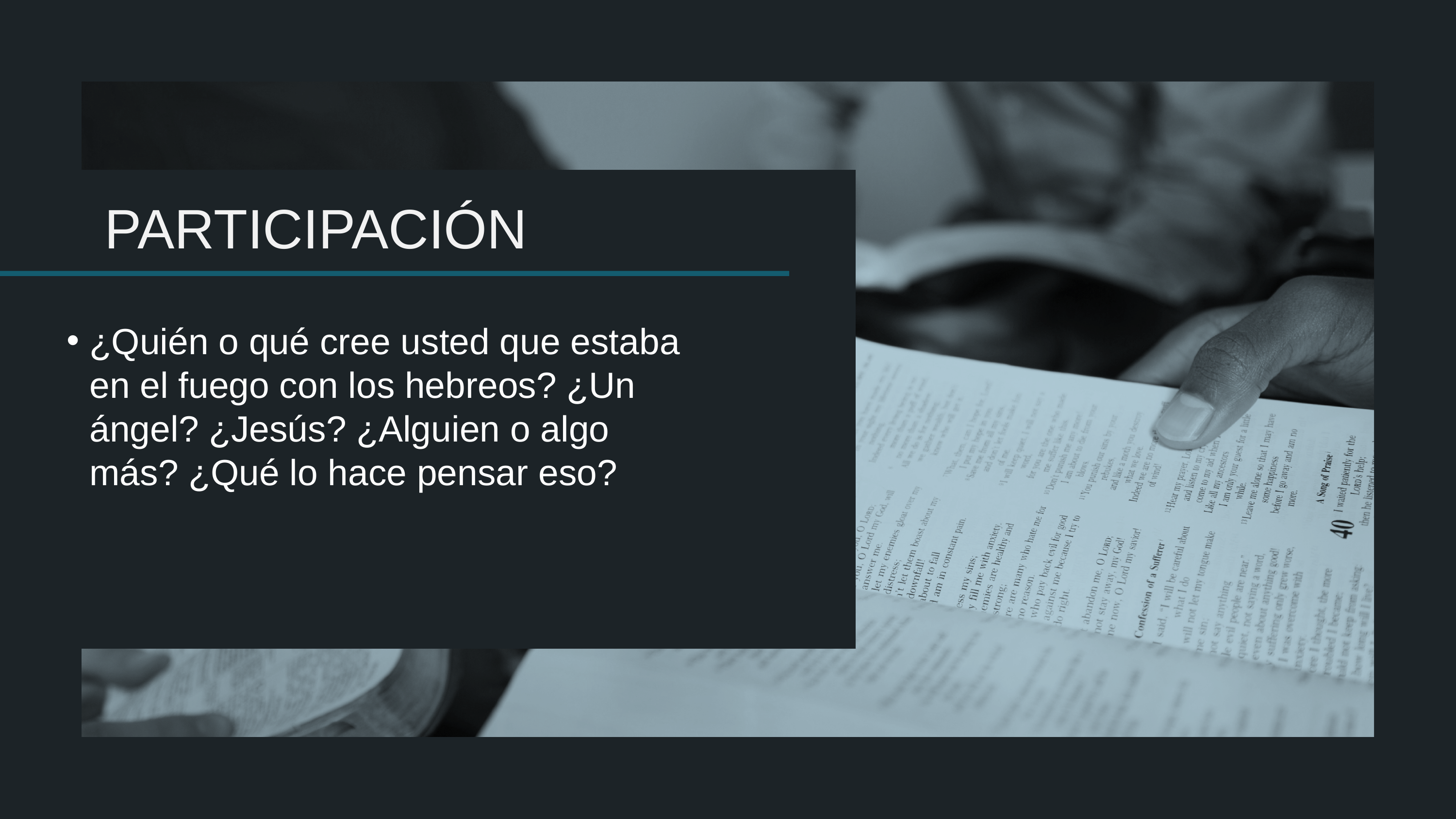

¿Quién o qué cree usted que estaba en el fuego con los hebreos? ¿Un ángel? ¿Jesús? ¿Alguien o algo más? ¿Qué lo hace pensar eso?